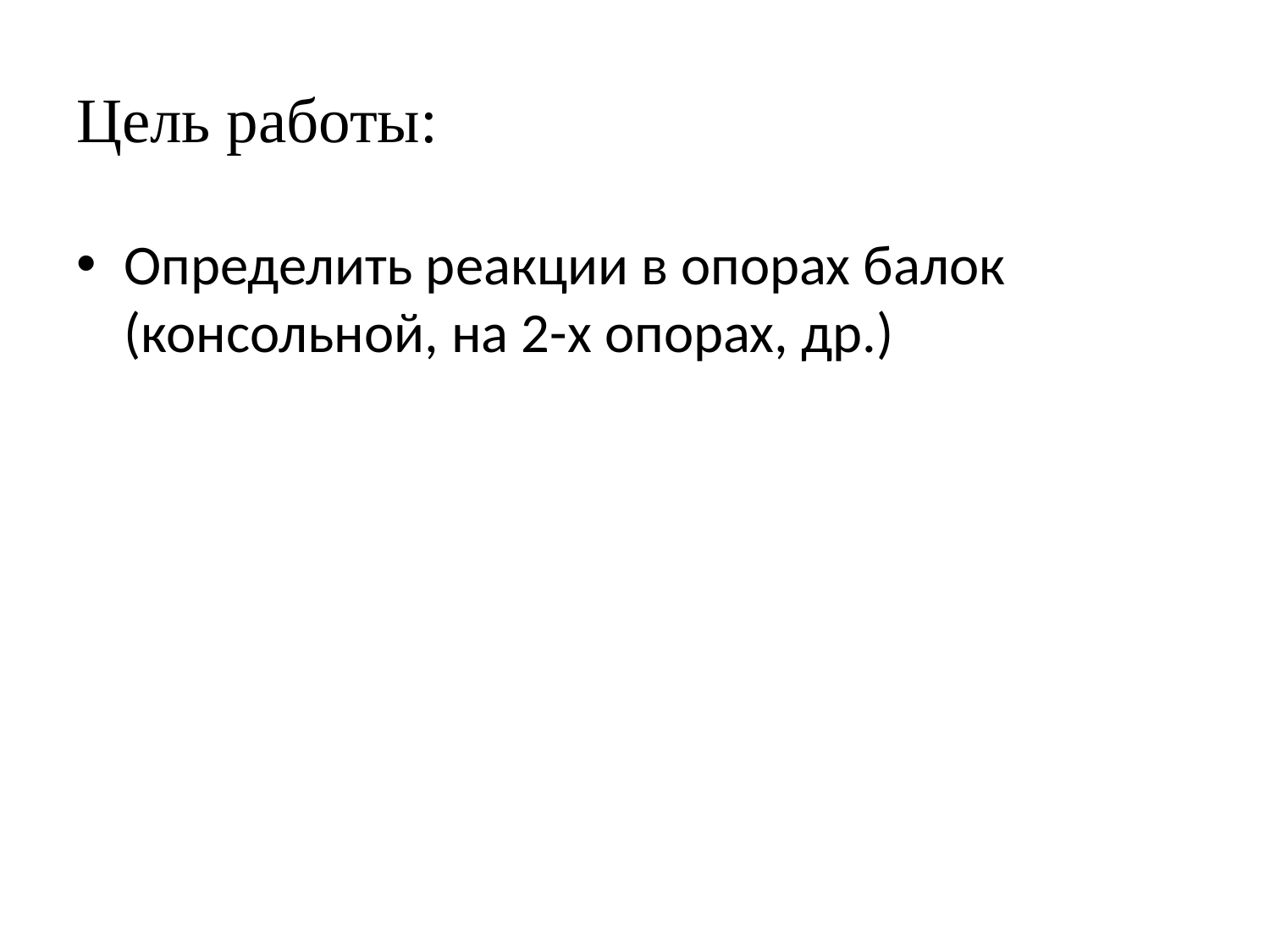

# Цель работы:
Определить реакции в опорах балок (консольной, на 2-х опорах, др.)